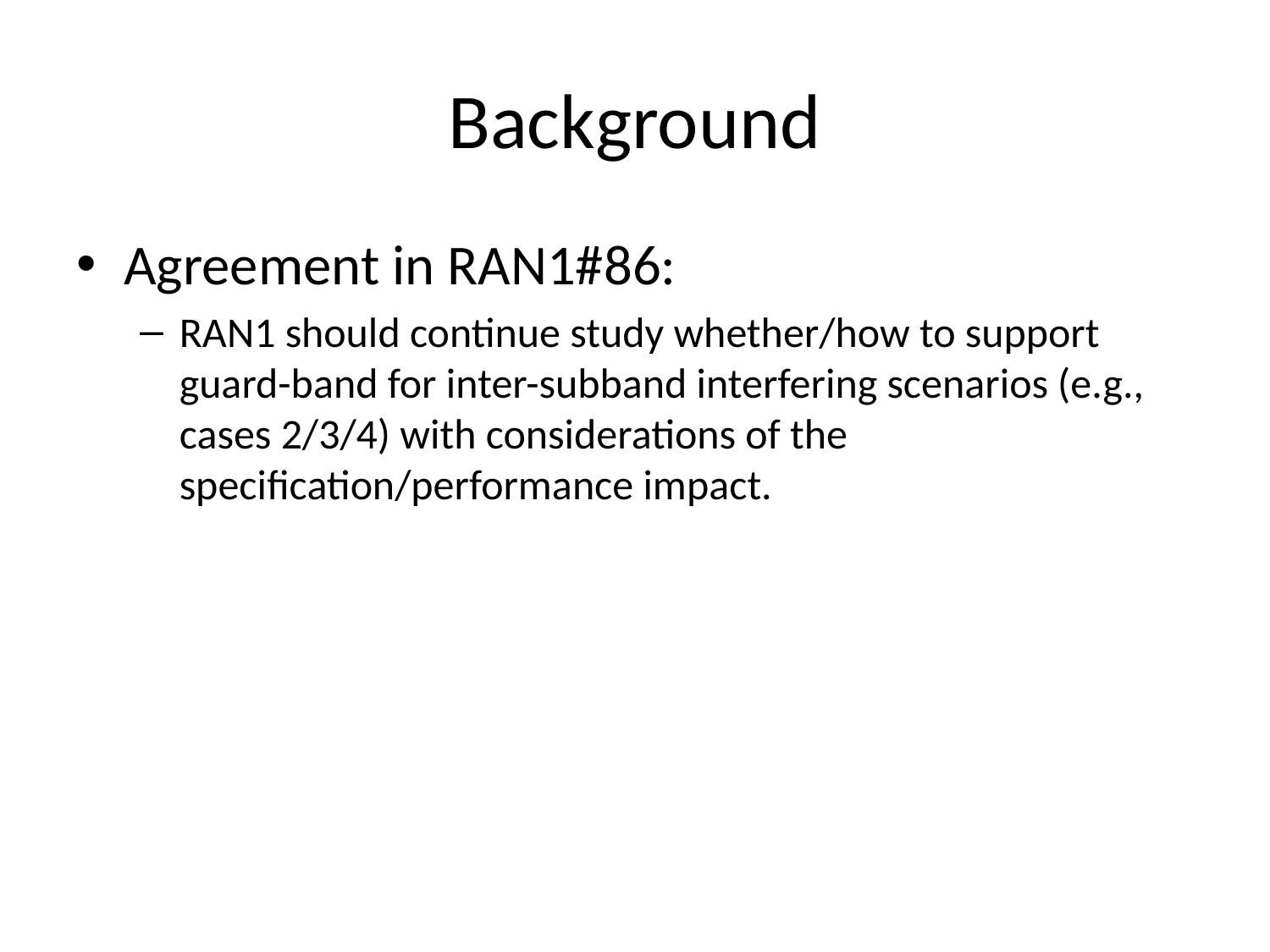

# Background
Agreement in RAN1#86:
RAN1 should continue study whether/how to support guard-band for inter-subband interfering scenarios (e.g., cases 2/3/4) with considerations of the specification/performance impact.